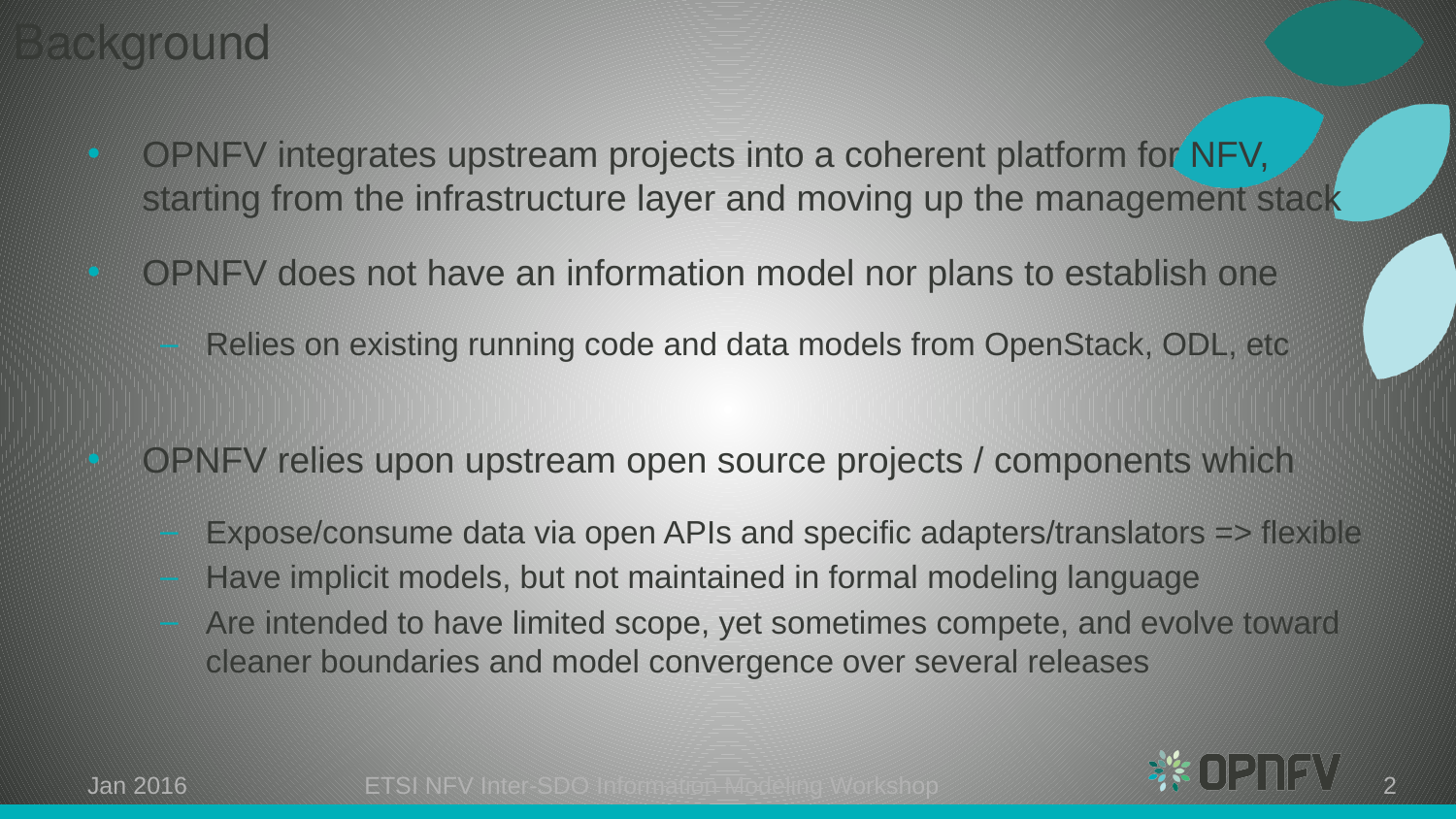

# Background
OPNFV integrates upstream projects into a coherent platform for NFV, starting from the infrastructure layer and moving up the management stack
OPNFV does not have an information model nor plans to establish one
Relies on existing running code and data models from OpenStack, ODL, etc

OPNFV relies upon upstream open source projects / components which
Expose/consume data via open APIs and specific adapters/translators => flexible
Have implicit models, but not maintained in formal modeling language
Are intended to have limited scope, yet sometimes compete, and evolve toward cleaner boundaries and model convergence over several releases

Jan 2016
ETSI NFV Inter-SDO Information Modeling Workshop
2